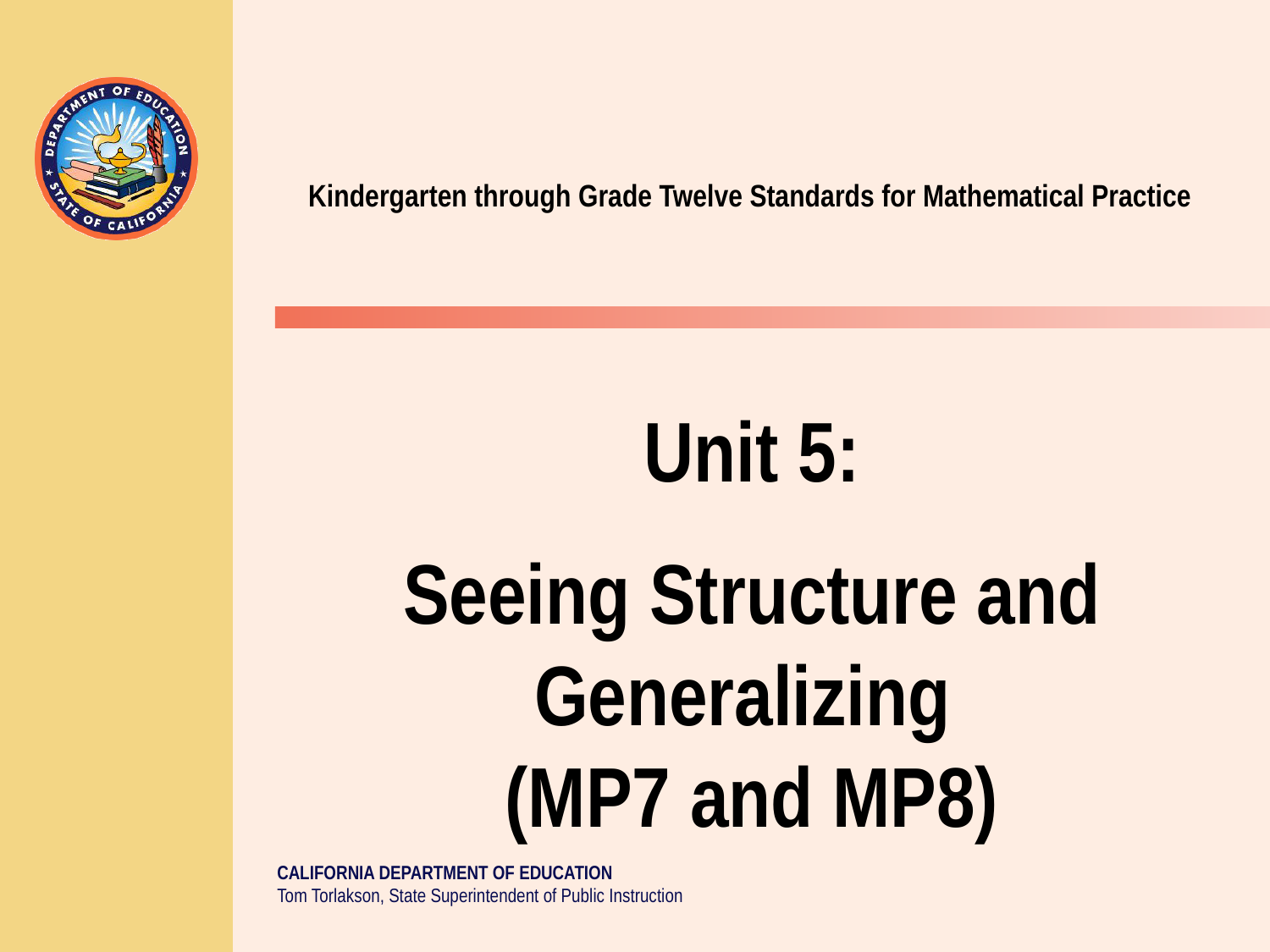

# Kindergarten through Grade Twelve Standards for Mathematical Practice
Unit 5:
Seeing Structure and Generalizing
(MP7 and MP8)